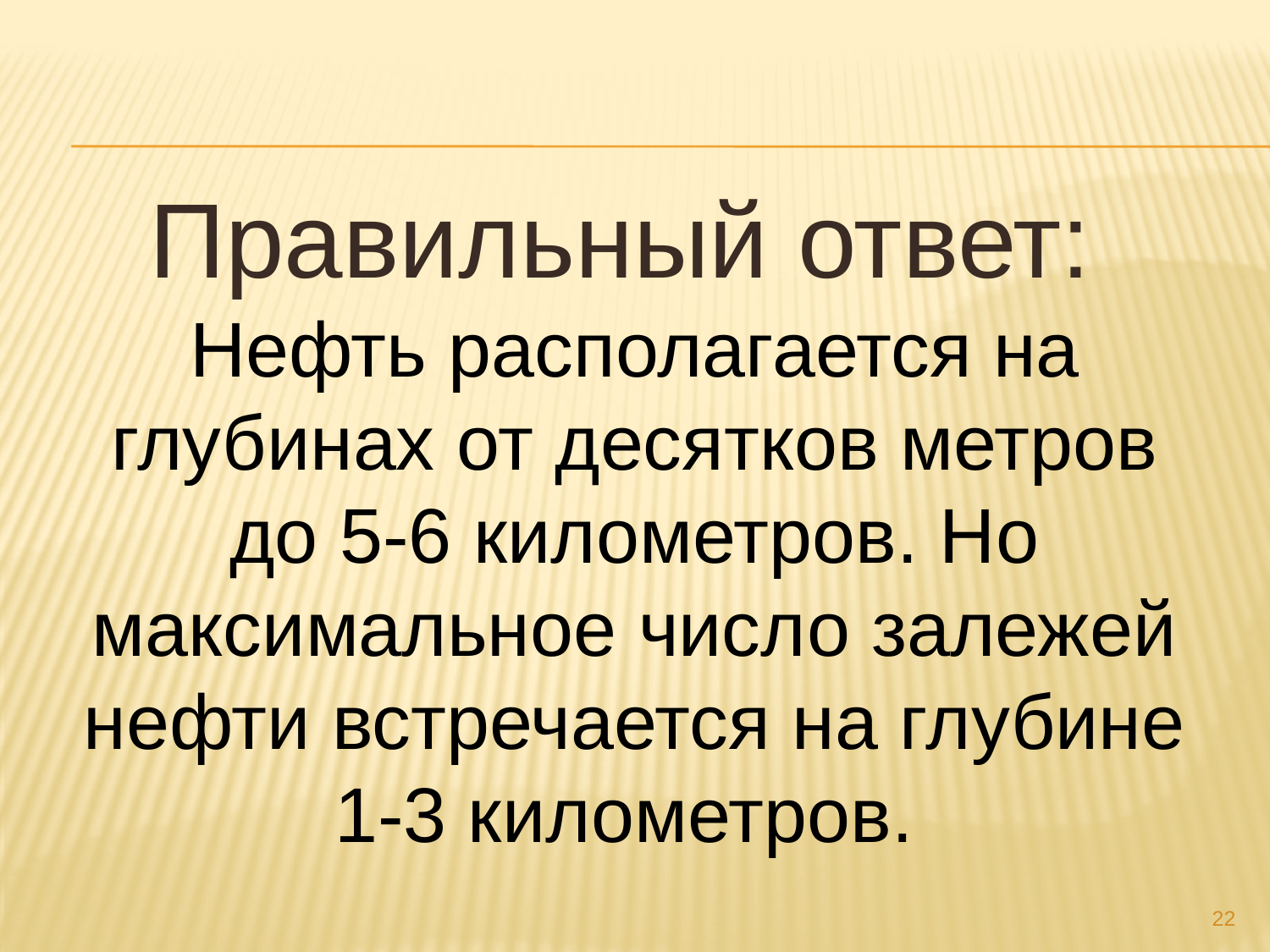

Правильный ответ:
Нефть располагается на глубинах от десятков метров до 5-6 километров. Но максимальное число залежей нефти встречается на глубине 1-3 километров.
22